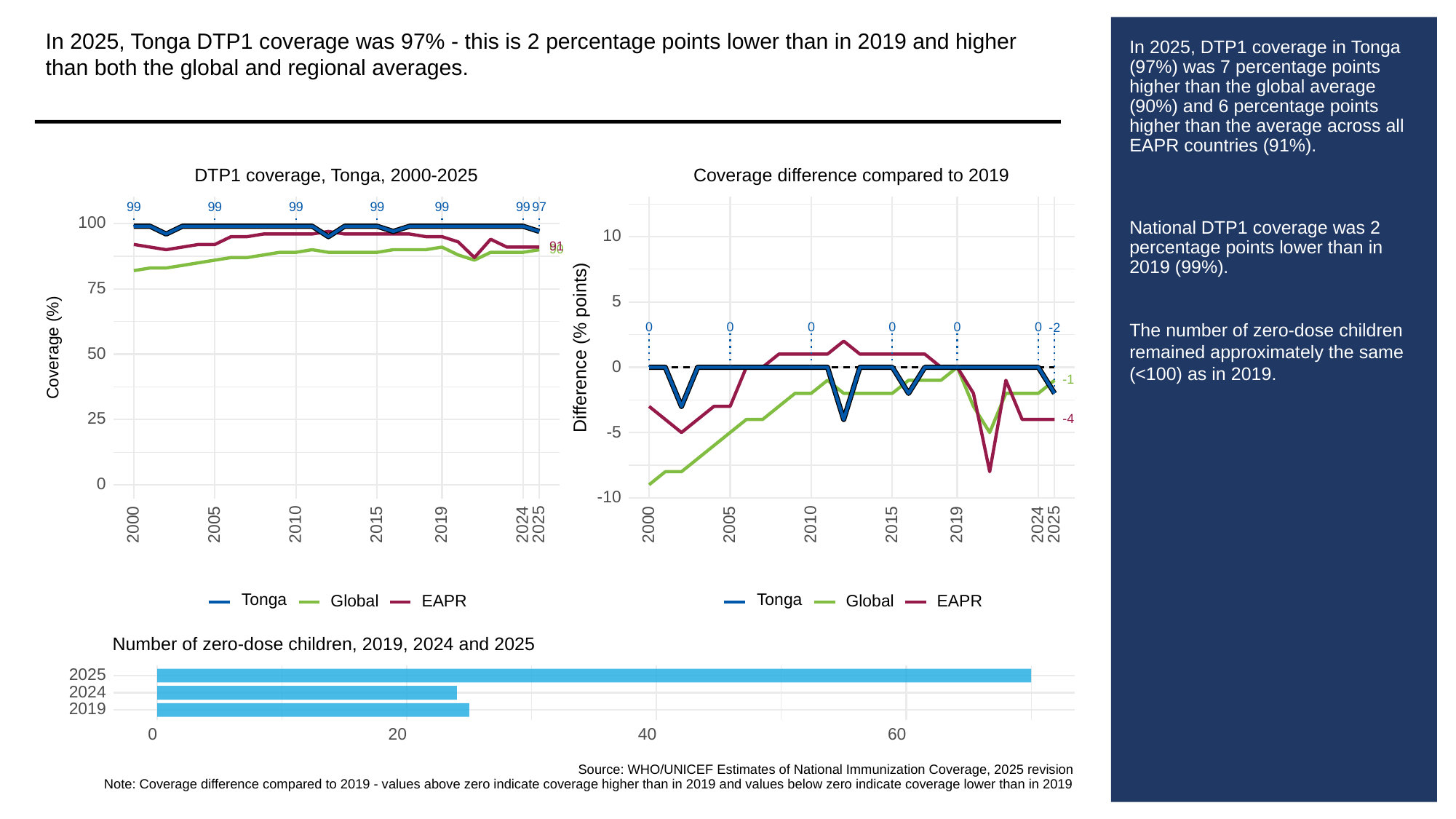

In 2025, Tonga DTP1 coverage was 97% - this is 2 percentage points lower than in 2019 and higher than both the global and regional averages.
# In 2025, DTP1 coverage in Tonga (97%) was 7 percentage points higher than the global average (90%) and 6 percentage points higher than the average across all EAPR countries (91%).

National DTP1 coverage was 2 percentage points lower than in 2019 (99%).

The number of zero-dose children remained approximately the same (<100) as in 2019.

Coverage difference compared to 2019
DTP1 coverage, Tonga, 2000-2025

99
99
99
99
99
99
97

100

10

91
90

75

5

0
0
0
0
0
0
-2

Difference (% points)
Coverage (%)

50

0

-1

25
-4

-5

0

-10

2000
2005
2010
2015
2019
2024
2025
2000
2005
2010
2015
2019
2024
2025
Tonga
Tonga
Global
Global
EAPR
EAPR

Number of zero-dose children, 2019, 2024 and 2025

2025

2024

2019

0
20
40
60
Source: WHO/UNICEF Estimates of National Immunization Coverage, 2025 revision
Note: Coverage difference compared to 2019 - values above zero indicate coverage higher than in 2019 and values below zero indicate coverage lower than in 2019